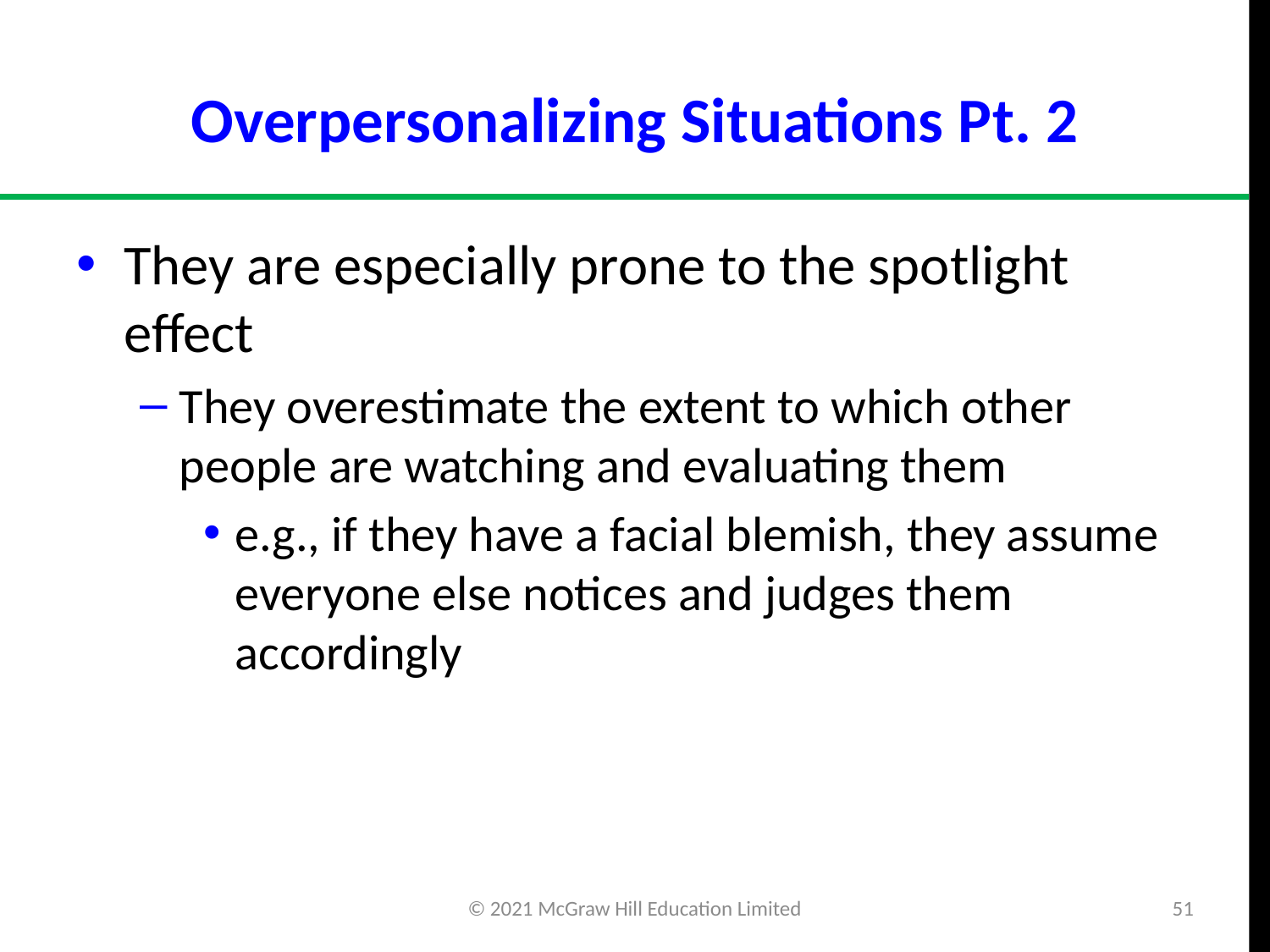

# Overpersonalizing Situations Pt. 2
They are especially prone to the spotlight effect
They overestimate the extent to which other people are watching and evaluating them
e.g., if they have a facial blemish, they assume everyone else notices and judges them accordingly
© 2021 McGraw Hill Education Limited
51